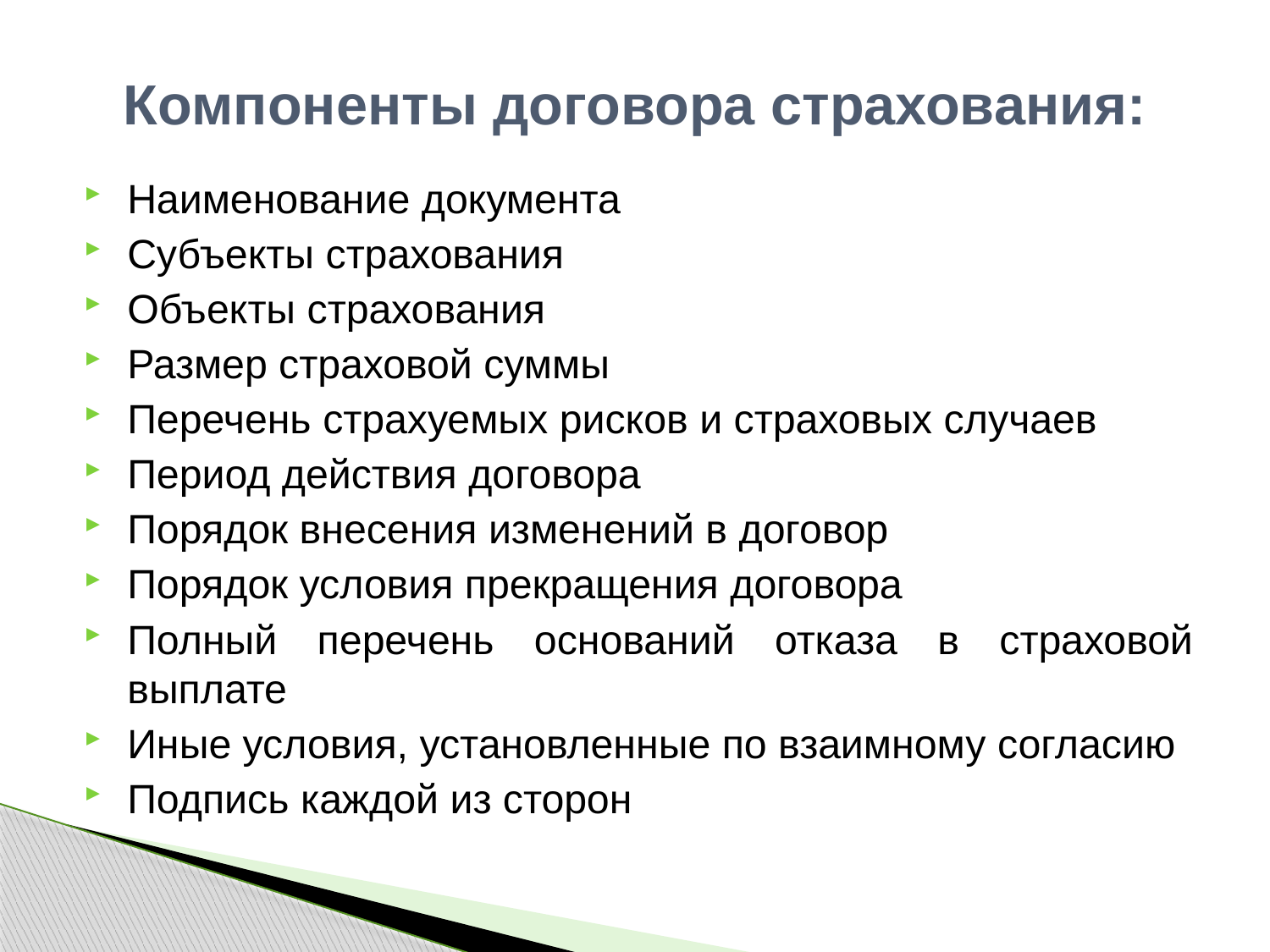

# Компоненты договора страхования:
Наименование документа
Субъекты страхования
Объекты страхования
Размер страховой суммы
Перечень страхуемых рисков и страховых случаев
Период действия договора
Порядок внесения изменений в договор
Порядок условия прекращения договора
Полный перечень оснований отказа в страховой выплате
Иные условия, установленные по взаимному согласию
Подпись каждой из сторон